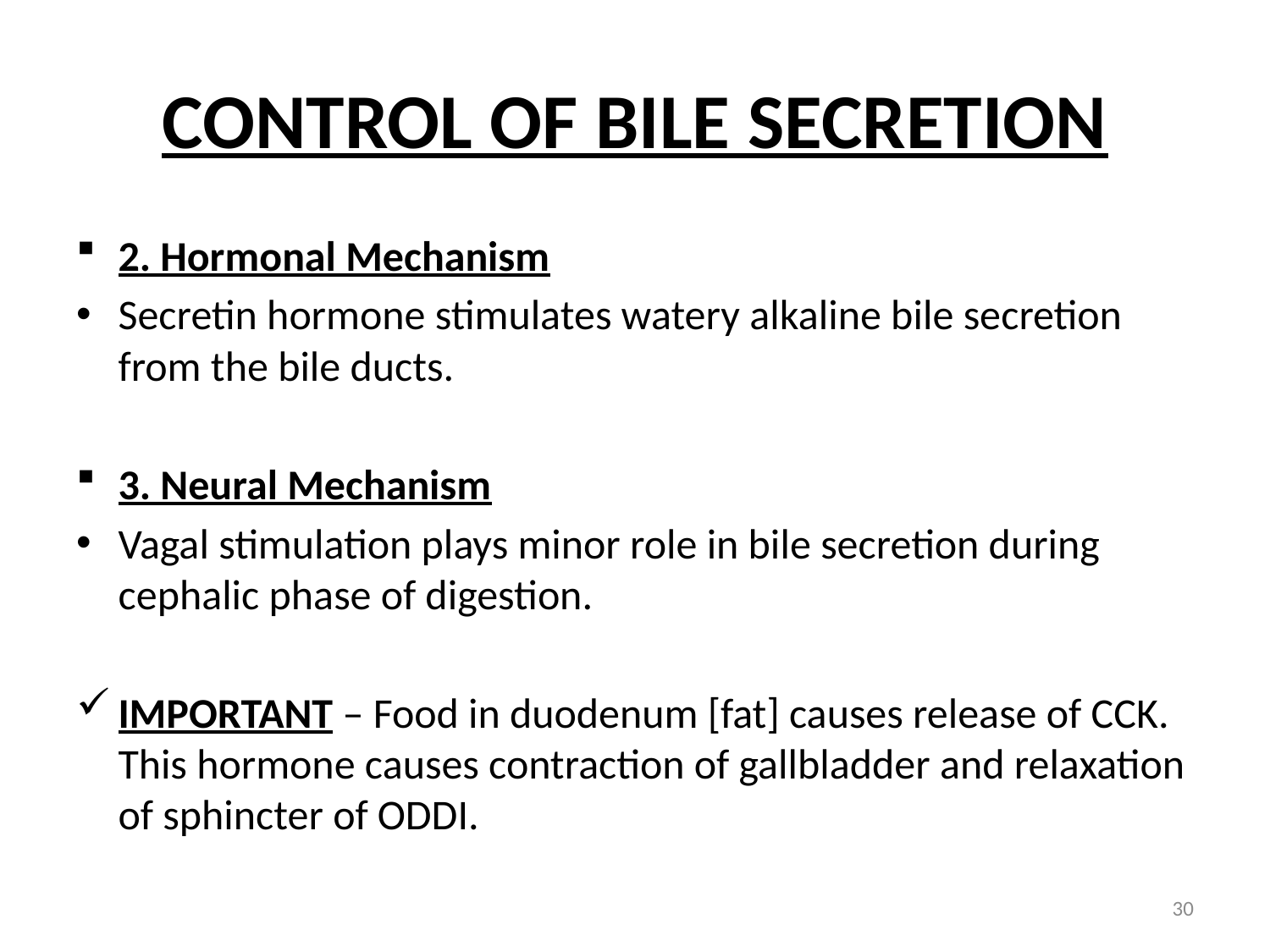

# CONTROL OF BILE SECRETION
2. Hormonal Mechanism
Secretin hormone stimulates watery alkaline bile secretion from the bile ducts.

3. Neural Mechanism
Vagal stimulation plays minor role in bile secretion during cephalic phase of digestion.

IMPORTANT – Food in duodenum [fat] causes release of CCK. This hormone causes contraction of gallbladder and relaxation of sphincter of ODDI.

30